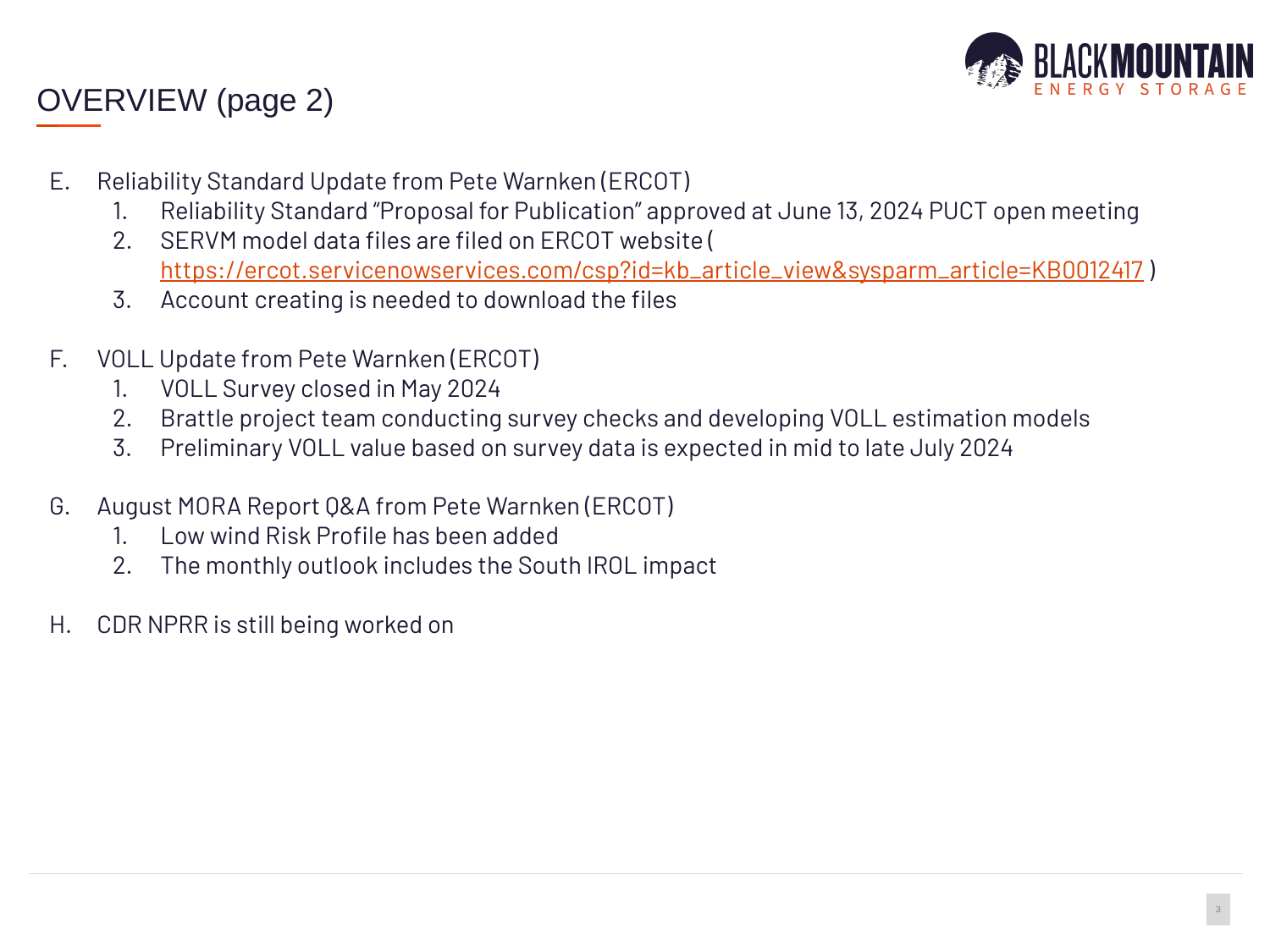

OVERVIEW (page 2)
Reliability Standard Update from Pete Warnken (ERCOT)
Reliability Standard “Proposal for Publication” approved at June 13, 2024 PUCT open meeting
SERVM model data files are filed on ERCOT website (https://ercot.servicenowservices.com/csp?id=kb_article_view&sysparm_article=KB0012417 )
Account creating is needed to download the files

VOLL Update from Pete Warnken (ERCOT)
VOLL Survey closed in May 2024
Brattle project team conducting survey checks and developing VOLL estimation models
Preliminary VOLL value based on survey data is expected in mid to late July 2024

August MORA Report Q&A from Pete Warnken (ERCOT)
Low wind Risk Profile has been added
The monthly outlook includes the South IROL impact

CDR NPRR is still being worked on